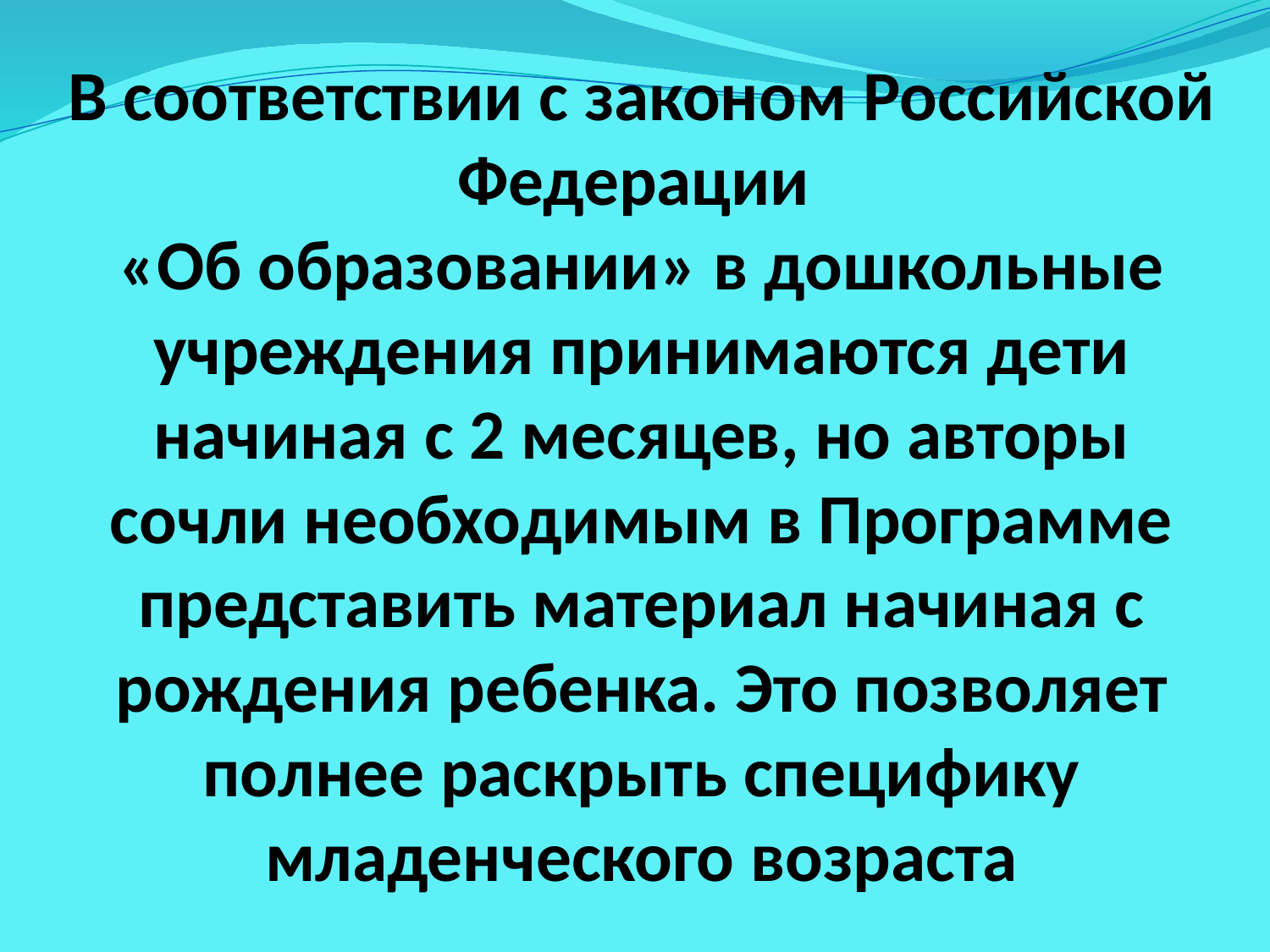

# В соответствии с законом Российской Федерации «Об образовании» в дошкольные учреждения принимаются дети начиная с 2 месяцев, но авторы сочли необходимым в Программе представить материал начиная с рождения ребенка. Это позволяет полнее раскрыть специфику младенческого возраста